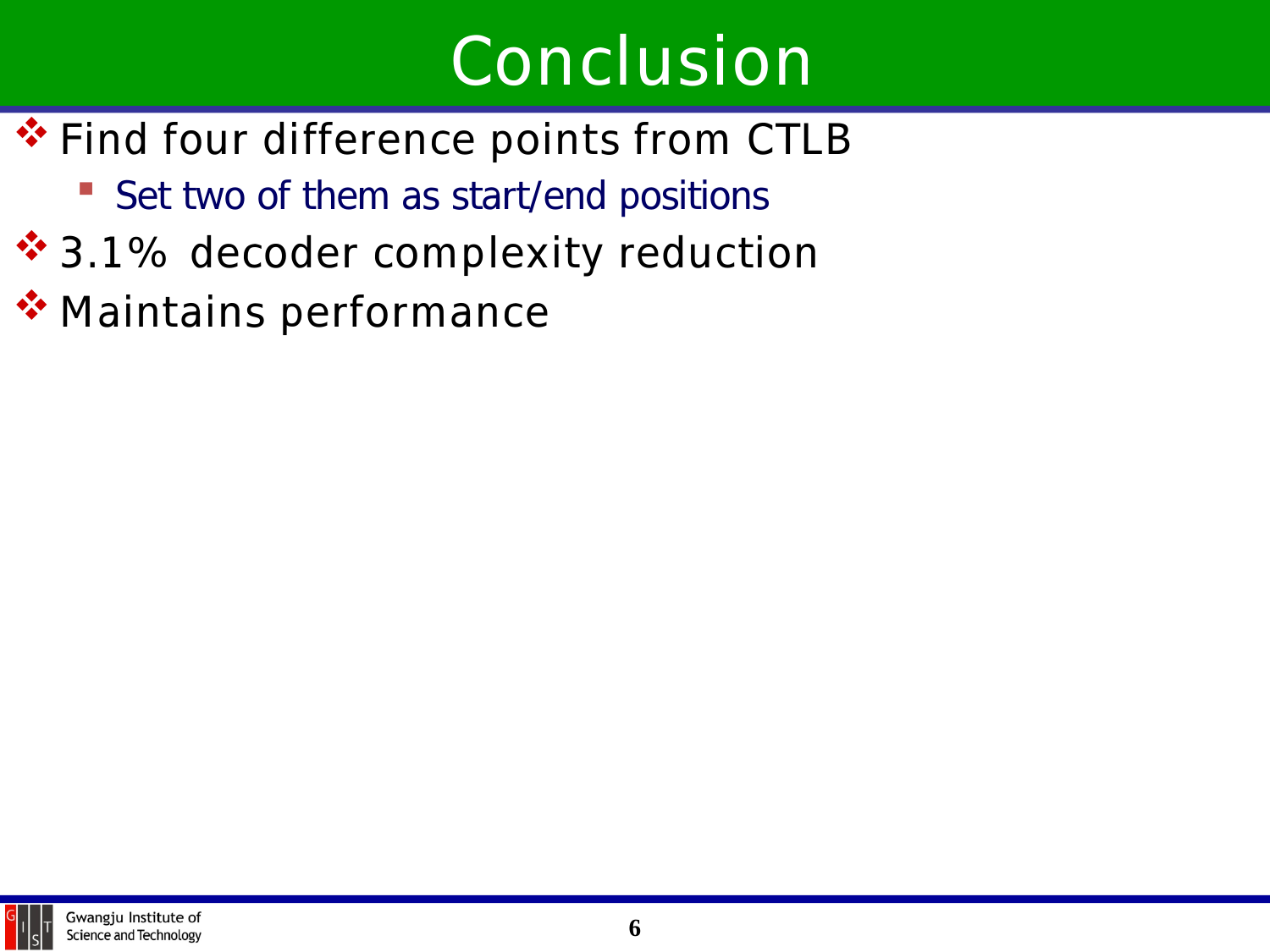

# Conclusion
Find four difference points from CTLB
Set two of them as start/end positions
3.1% decoder complexity reduction
Maintains performance
6